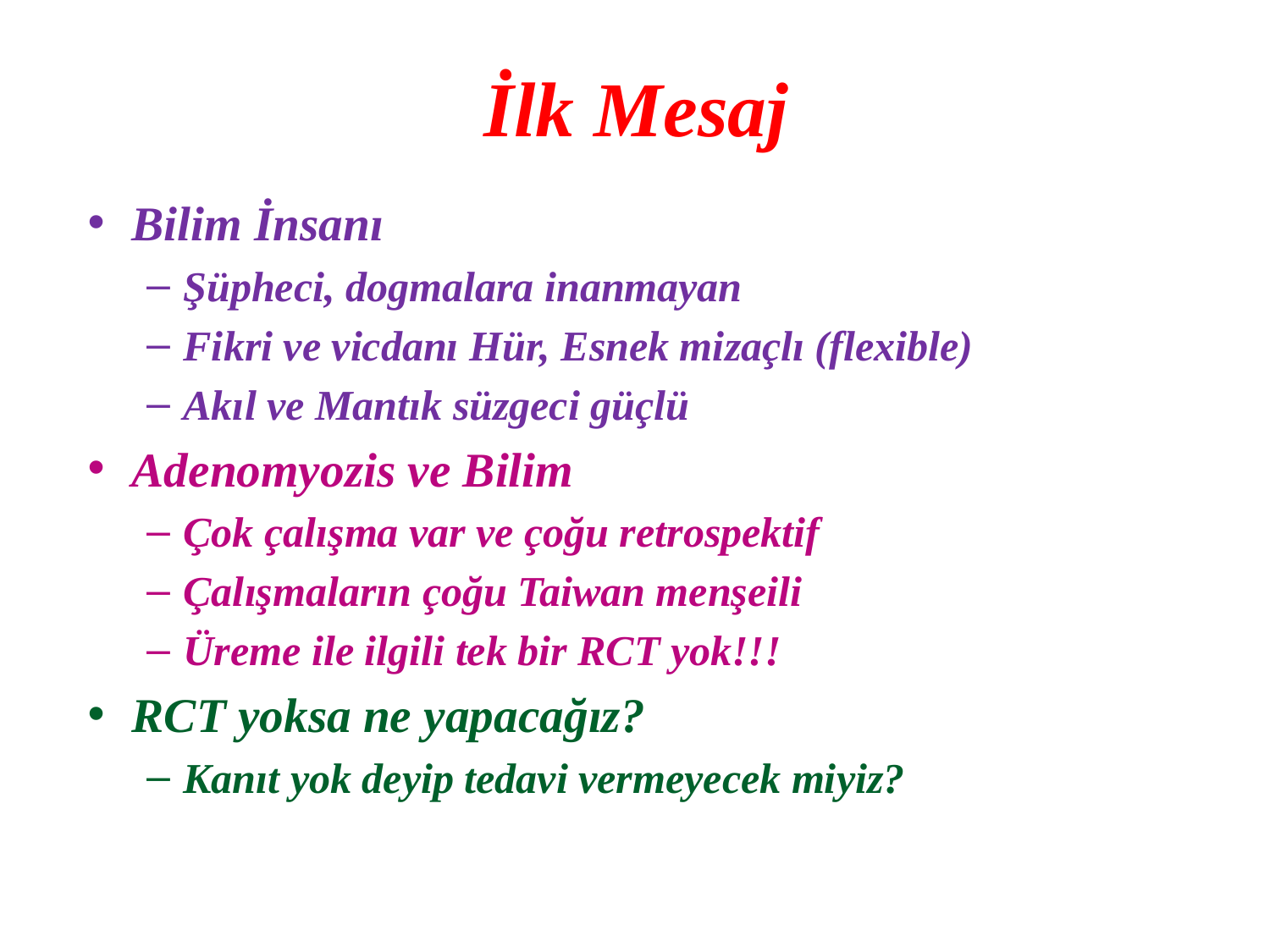

# İlk Mesaj
Bilim İnsanı
Şüpheci, dogmalara inanmayan
Fikri ve vicdanı Hür, Esnek mizaçlı (flexible)
Akıl ve Mantık süzgeci güçlü
Adenomyozis ve Bilim
Çok çalışma var ve çoğu retrospektif
Çalışmaların çoğu Taiwan menşeili
Üreme ile ilgili tek bir RCT yok!!!
RCT yoksa ne yapacağız?
Kanıt yok deyip tedavi vermeyecek miyiz?